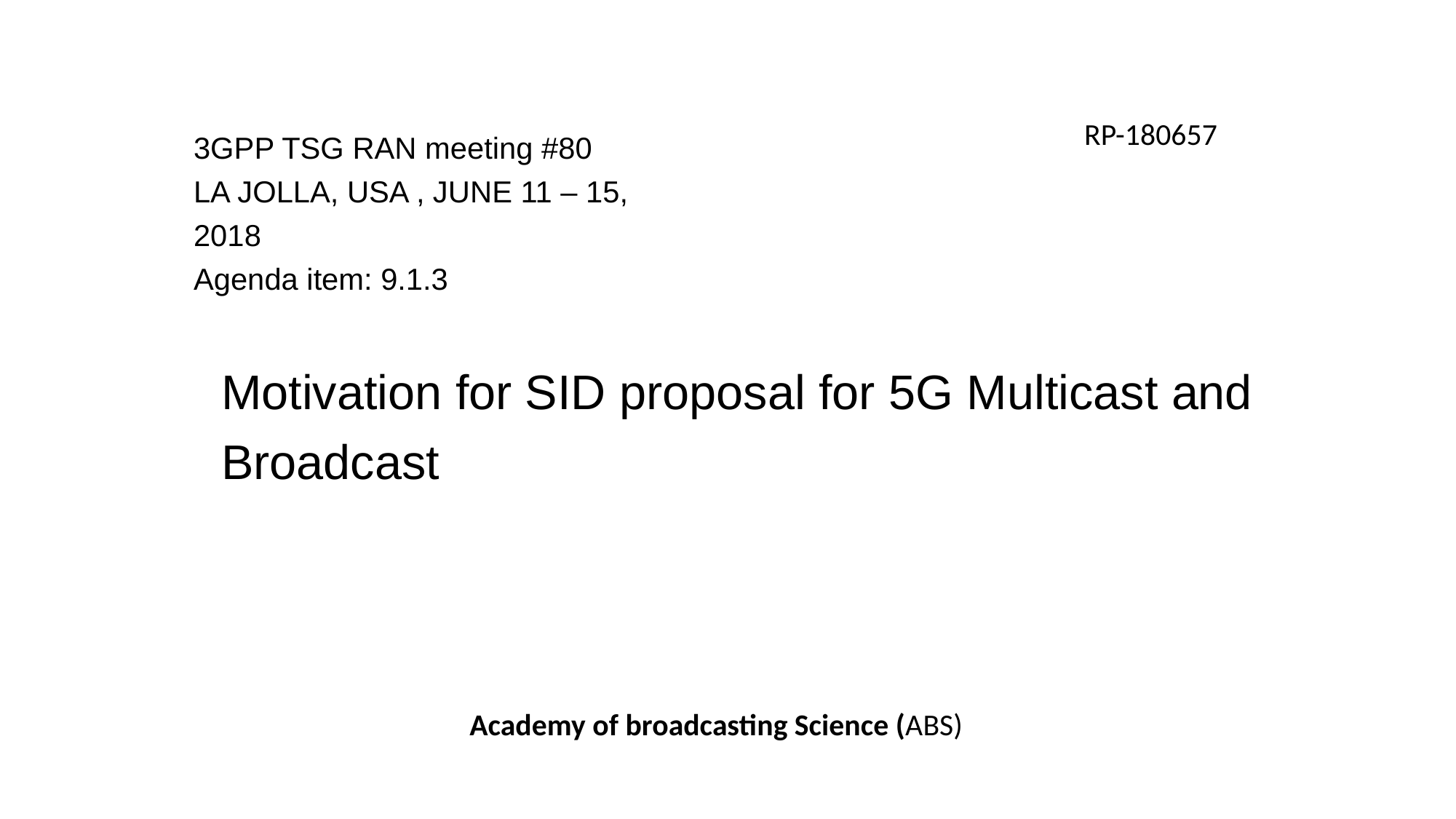

RP-180657
3GPP TSG RAN meeting #80
LA JOLLA, USA , JUNE 11 – 15, 2018
Agenda item: 9.1.3
# Motivation for SID proposal for 5G Multicast and Broadcast
Academy of broadcasting Science (ABS)